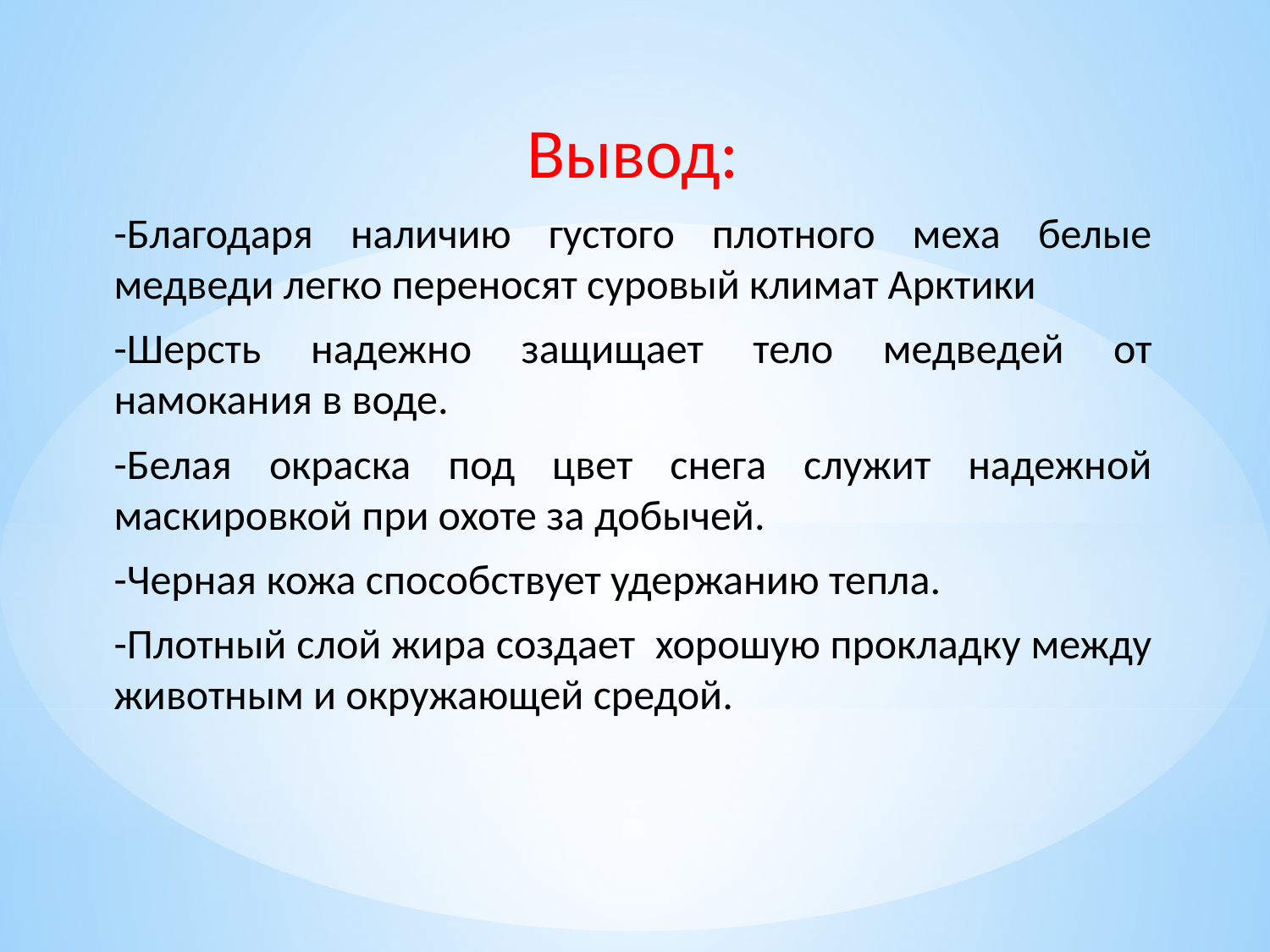

Вывод:
-Благодаря наличию густого плотного меха белые медведи легко переносят суровый климат Арктики
-Шерсть надежно защищает тело медведей от намокания в воде.
-Белая окраска под цвет снега служит надежной маскировкой при охоте за добычей.
-Черная кожа способствует удержанию тепла.
-Плотный слой жира создает  хорошую прокладку между животным и окружающей средой.